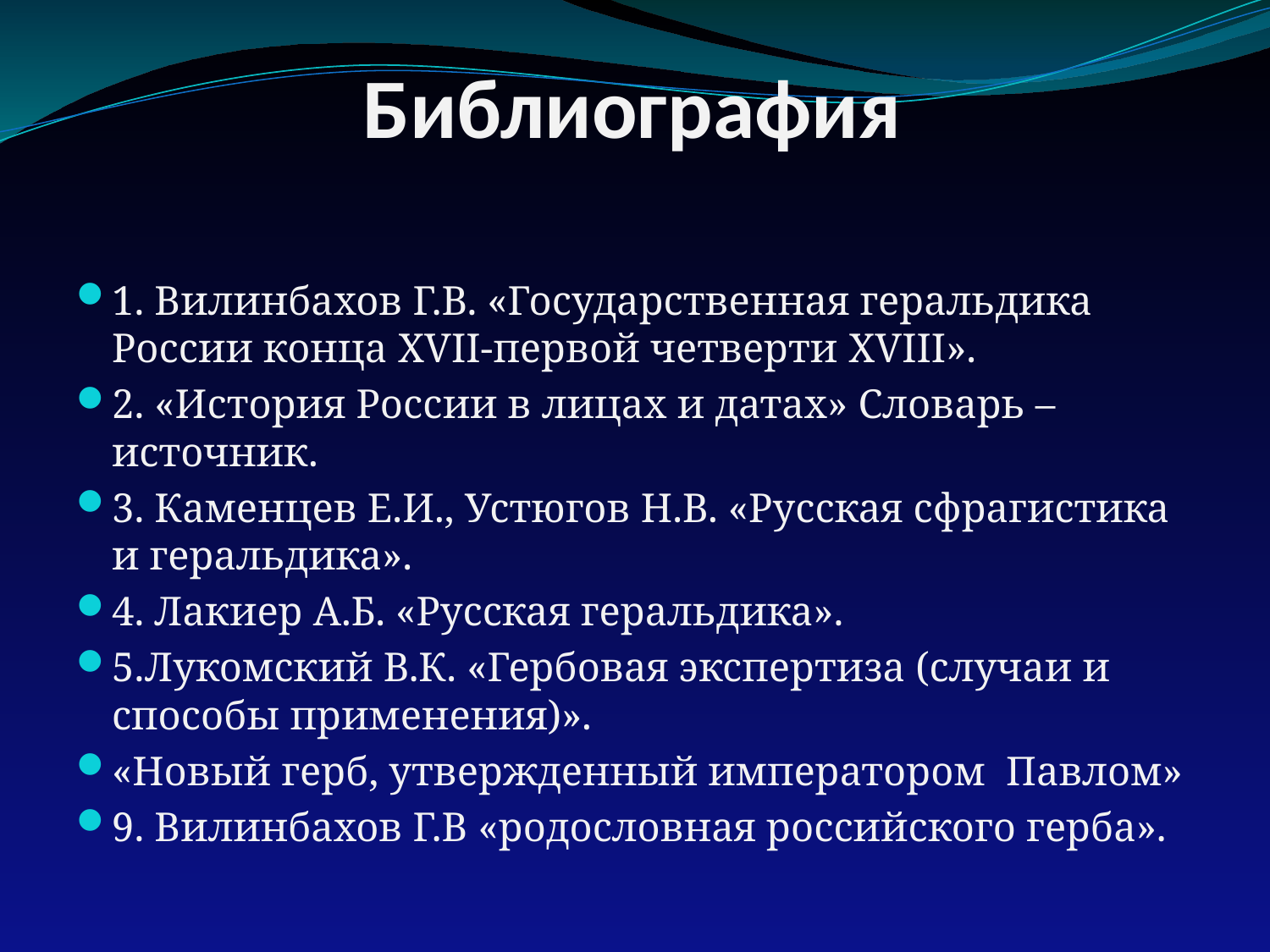

# Библиография
1. Вилинбахов Г.В. «Государственная геральдика России конца XVII-первой четверти XVIII».
2. «История России в лицах и датах» Словарь –источник.
3. Каменцев Е.И., Устюгов Н.В. «Русская сфрагистика и геральдика».
4. Лакиер А.Б. «Русская геральдика».
5.Лукомский В.К. «Гербовая экспертиза (случаи и способы применения)».
«Новый герб, утвержденный императором  Павлом»
9. Вилинбахов Г.В «родословная российского герба».